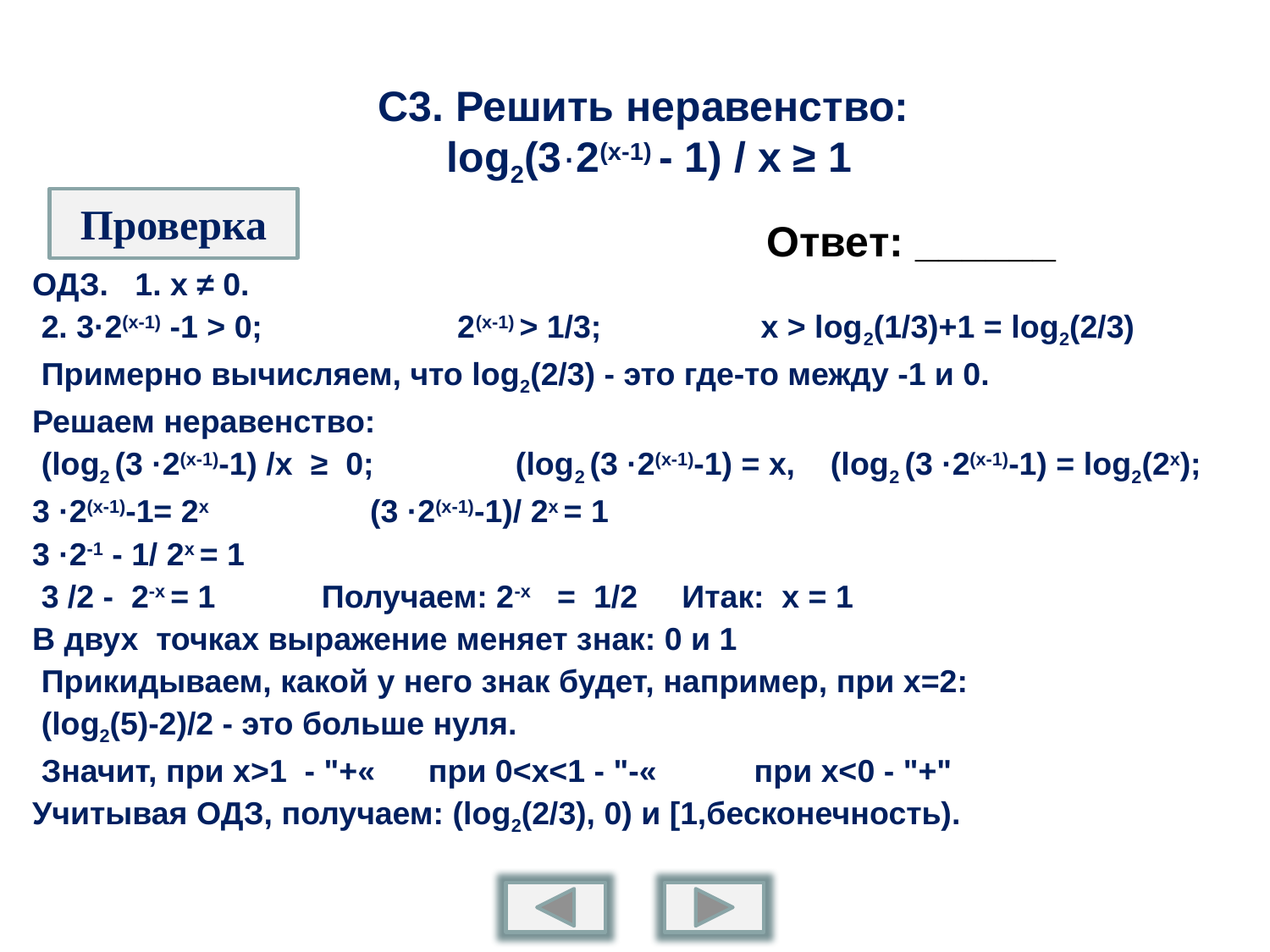

# С3. Решить неравенство: log2(3·2(x-1) - 1) / x ≥ 1
Проверка
Ответ: ______
ОДЗ.   1. x ≠ 0.
 2. 3·2(x-1) -1 > 0;                      2(x-1) > 1/3;                  x > log2(1/3)+1 = log2(2/3)
 Примерно вычисляем, что log2(2/3) - это где-то между -1 и 0.
Решаем неравенство:
 (log2 (3 ·2(x-1)-1) /x  ≥  0;                (log2 (3 ·2(x-1)-1) = х,    (log2 (3 ·2(x-1)-1) = log2(2х);
3 ·2(x-1)-1= 2х                               (3 ·2(x-1)-1)/ 2х = 1
3 ·2-1 - 1/ 2х = 1
 3 /2 -  2-х = 1            Получаем: 2-х   =  1/2     Итак:  x = 1
В двух  точках выражение меняет знак: 0 и 1
 Прикидываем, какой у него знак будет, например, при x=2:
 (log2(5)-2)/2 - это больше нуля.
 Значит, при x>1  - "+«      при 0<x<1 - "-«           при x<0 - "+"
Учитывая ОДЗ, получаем: (log2(2/3), 0) и [1,бесконечность).